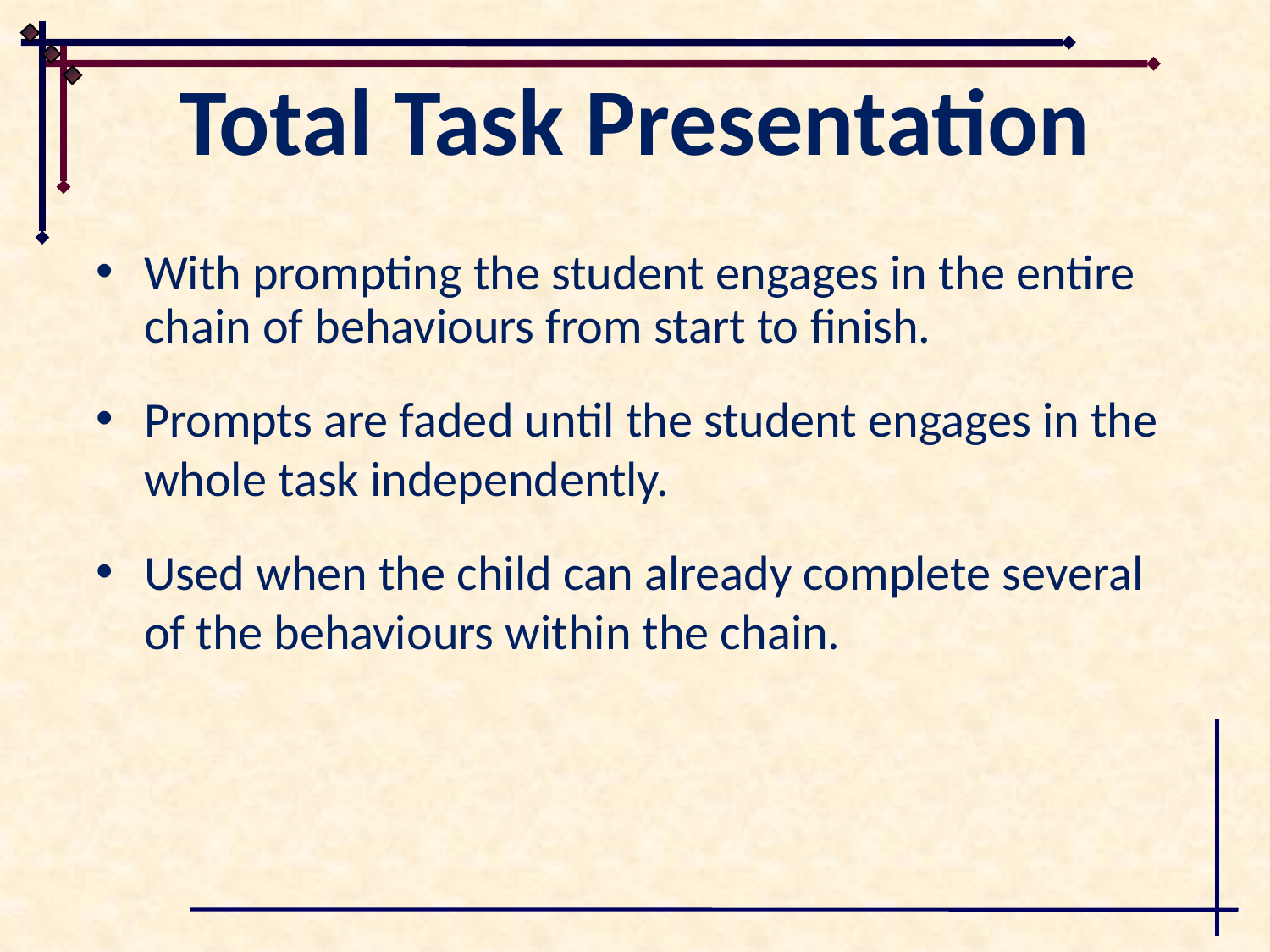

# Total Task Presentation
With prompting the student engages in the entire chain of behaviours from start to finish.

Prompts are faded until the student engages in the whole task independently.

Used when the child can already complete several of the behaviours within the chain.